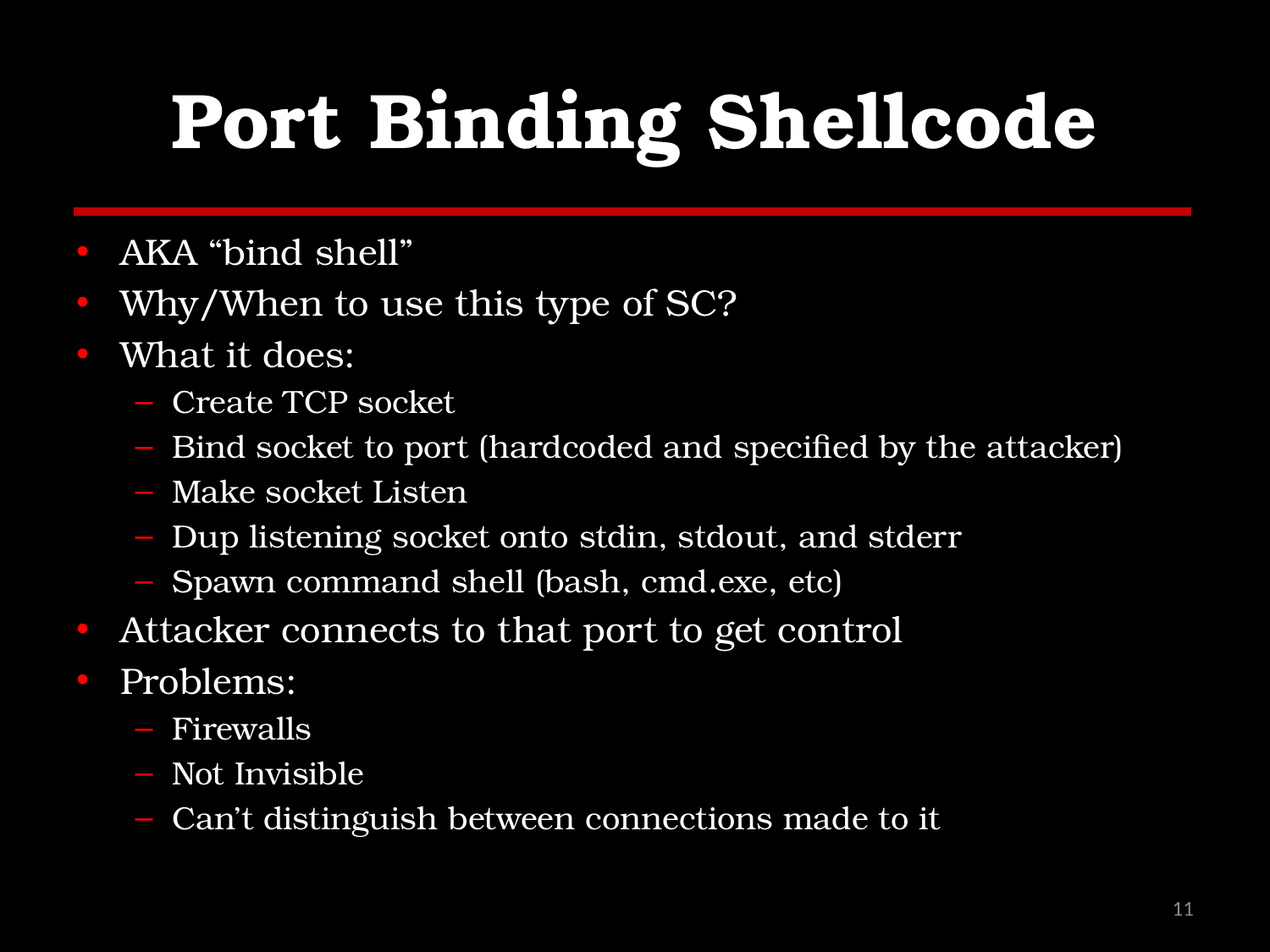

# Port Binding Shellcode
AKA “bind shell”
Why/When to use this type of SC?
What it does:
Create TCP socket
Bind socket to port (hardcoded and specified by the attacker)
Make socket Listen
Dup listening socket onto stdin, stdout, and stderr
Spawn command shell (bash, cmd.exe, etc)
Attacker connects to that port to get control
Problems:
Firewalls
Not Invisible
Can’t distinguish between connections made to it

11